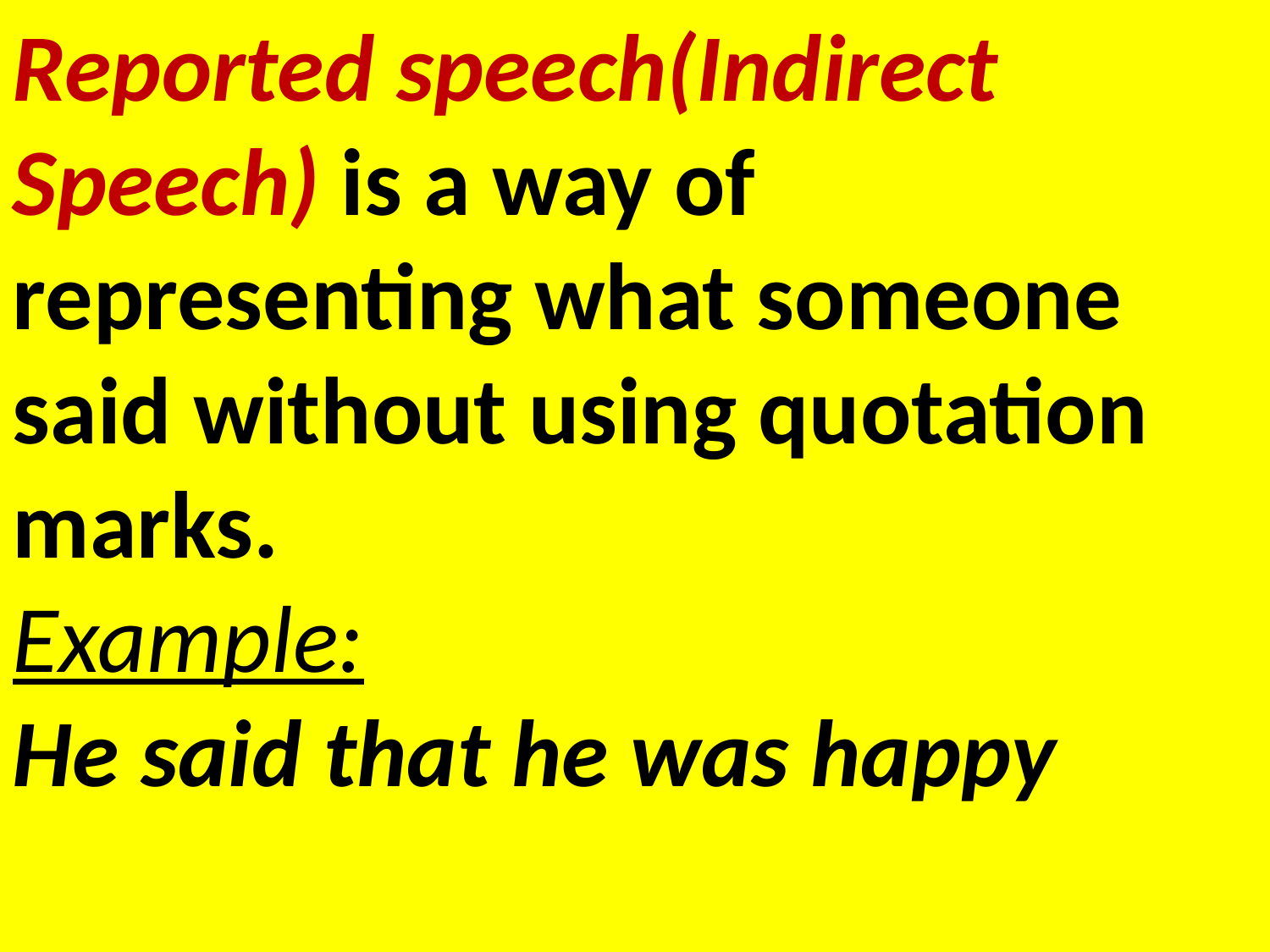

Reported speech(Indirect Speech) is a way of representing what someone said without using quotation marks.
Example:
He said that he was happy